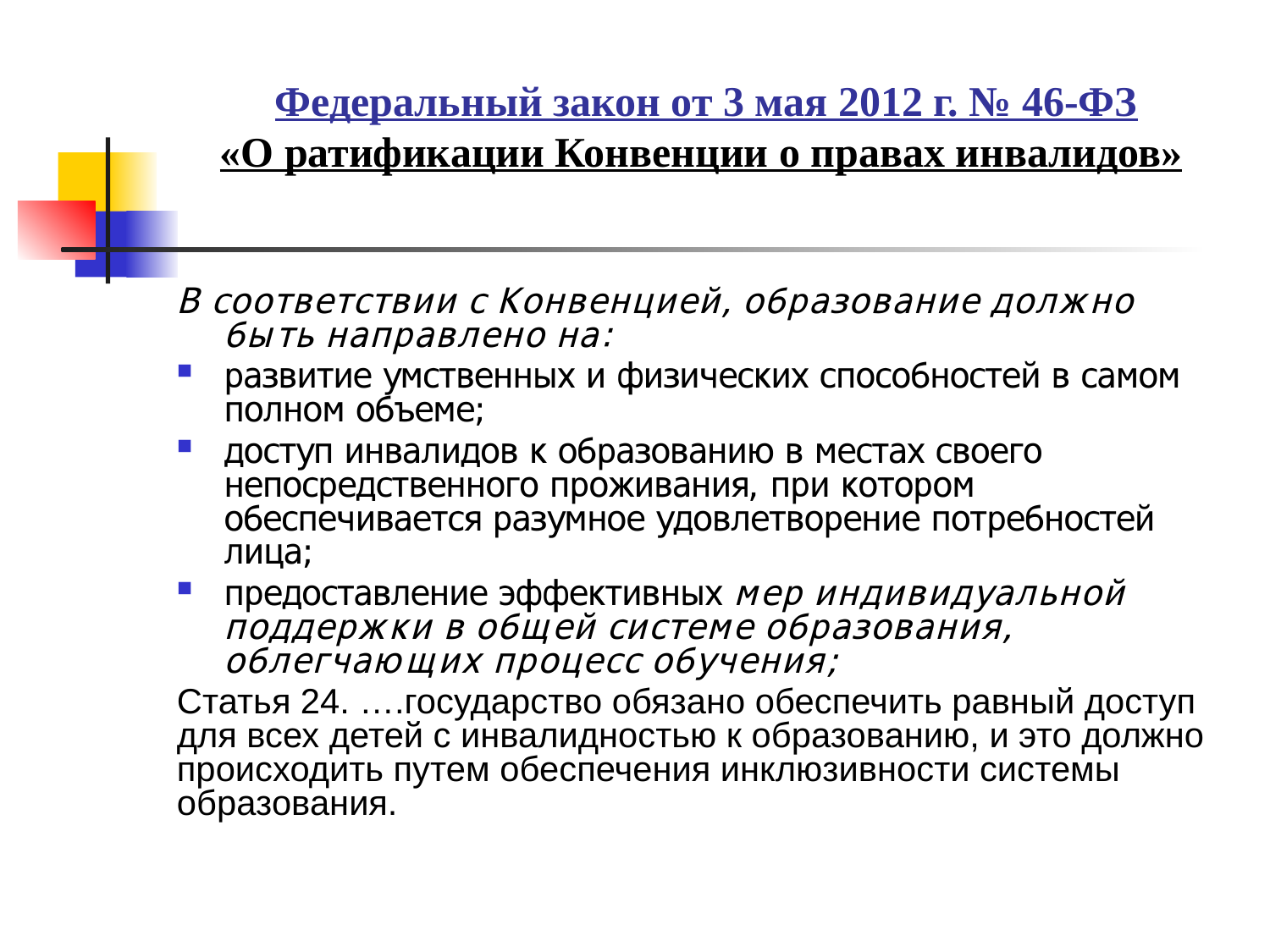

# Федеральный закон от 3 мая 2012 г. № 46-ФЗ «О ратификации Конвенции о правах инвалидов»
В соответствии с Конвенцией, образование должно быть направлено на:
развитие умственных и физических способностей в самом полном объеме;
доступ инвалидов к образованию в местах своего непосредственного проживания, при котором обеспечивается разумное удовлетворение потребностей лица;
предоставление эффективных мер индивидуальной поддержки в общей системе образования, облегчающих процесс обучения;
Статья 24. ….государство обязано обеспечить равный доступ для всех детей с инвалидностью к образованию, и это должно происходить путем обеспечения инклюзивности системы образования.